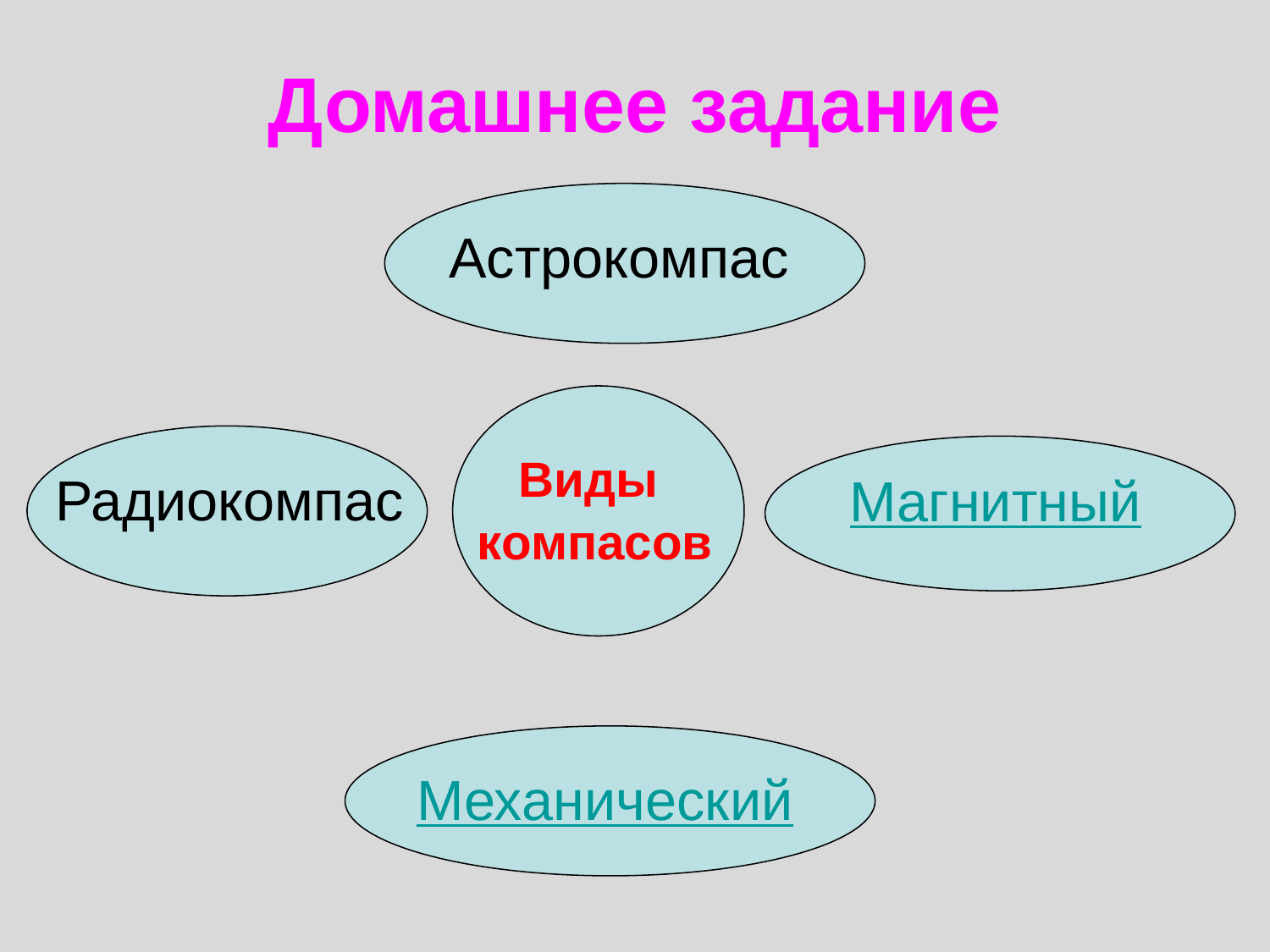

# Домашнее задание

Астрокомпас

Виды
компасов

Радиокомпас

Магнитный

Механический